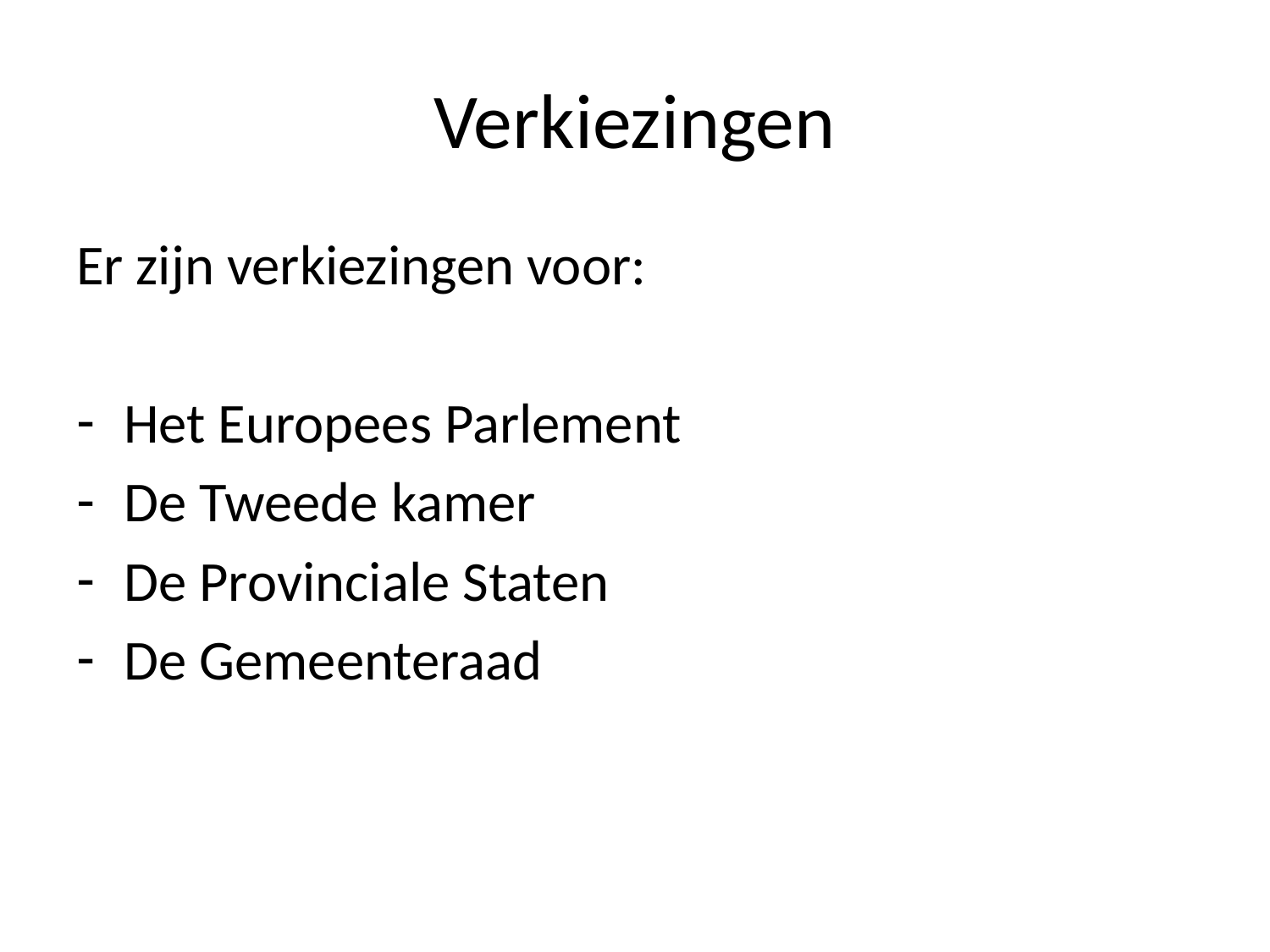

# Verkiezingen
Er zijn verkiezingen voor:

Het Europees Parlement
De Tweede kamer
De Provinciale Staten
De Gemeenteraad